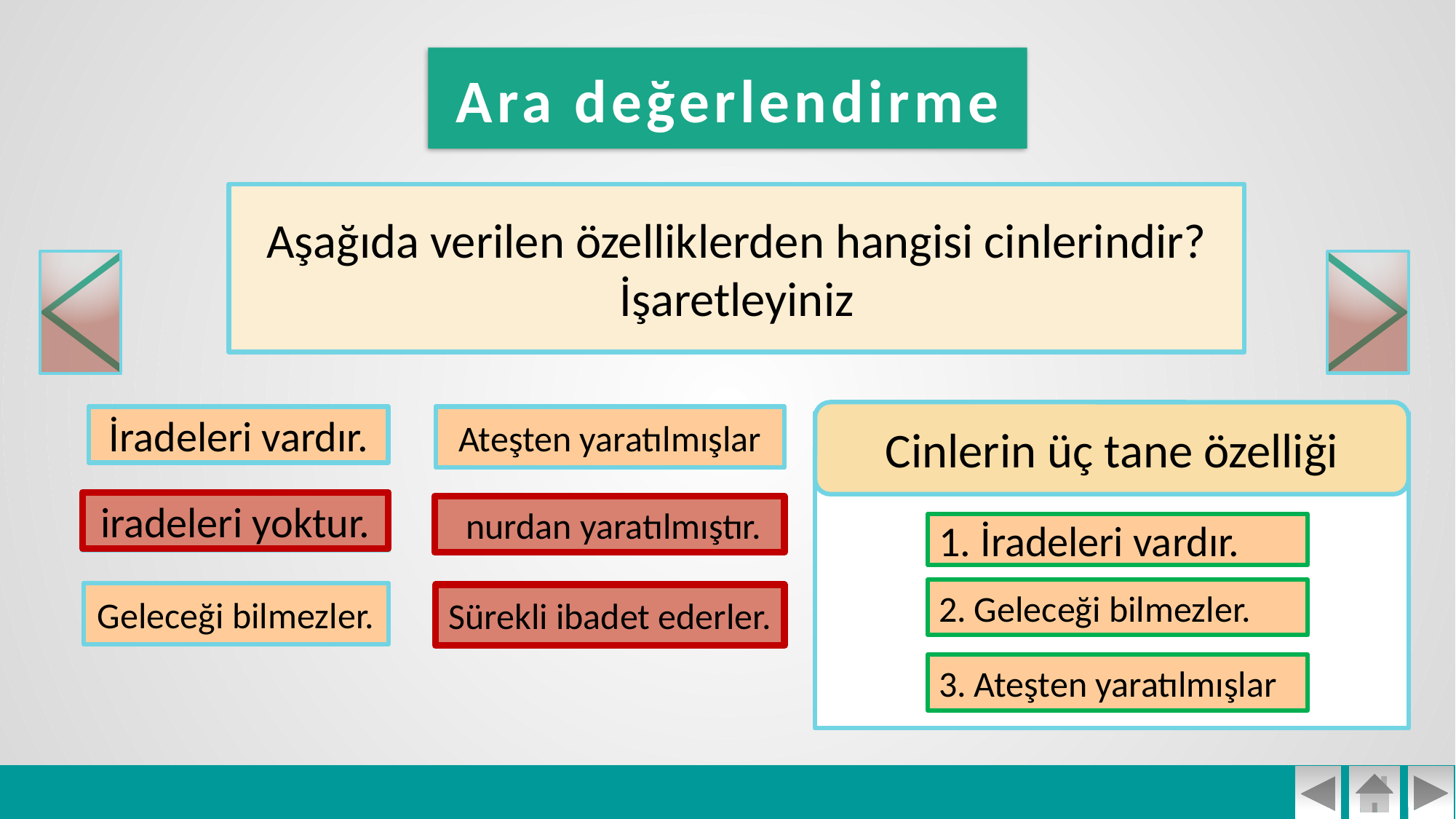

# Ara değerlendirme
Aşağıda verilen özelliklerden hangisi cinlerindir? İşaretleyiniz

Cinlerin üç tane özelliği
İradeleri vardır.
Ateşten yaratılmışlar

İradeleri yoktur.
iradeleri yoktur.
 nurdan yaratılmıştır.
Nurdan yaratılmıştır.
1. İradeleri vardır.
2. Geleceği bilmezler.
Geleceği bilmezler.
Sürekli ibadet ederler.
Sürekli ibadet ederler.
3. Ateşten yaratılmışlar